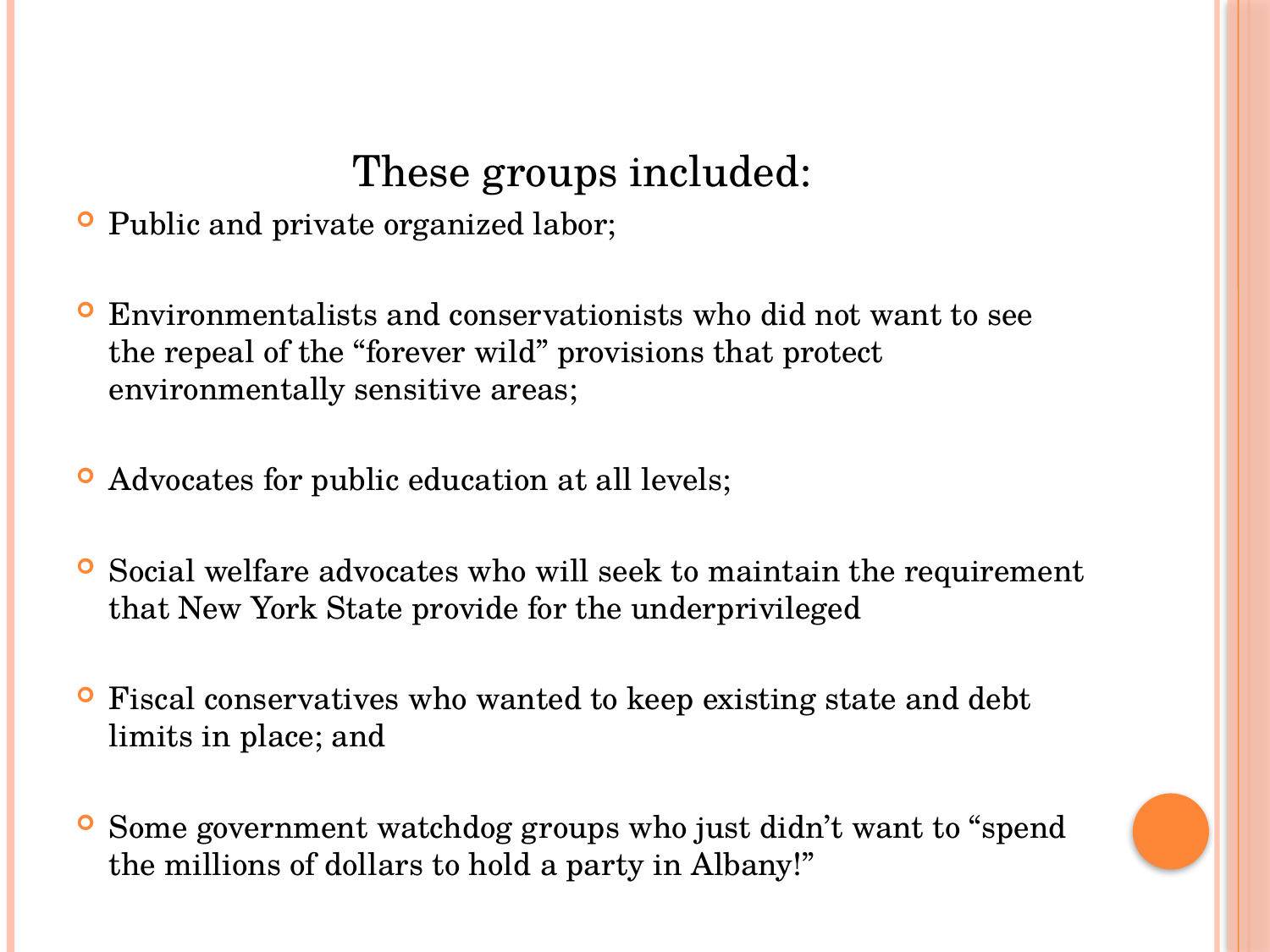

#
These groups included:
Public and private organized labor;

Environmentalists and conservationists who did not want to see the repeal of the “forever wild” provisions that protect environmentally sensitive areas;

Advocates for public education at all levels;

Social welfare advocates who will seek to maintain the requirement that New York State provide for the underprivileged

Fiscal conservatives who wanted to keep existing state and debt limits in place; and

Some government watchdog groups who just didn’t want to “spend the millions of dollars to hold a party in Albany!”